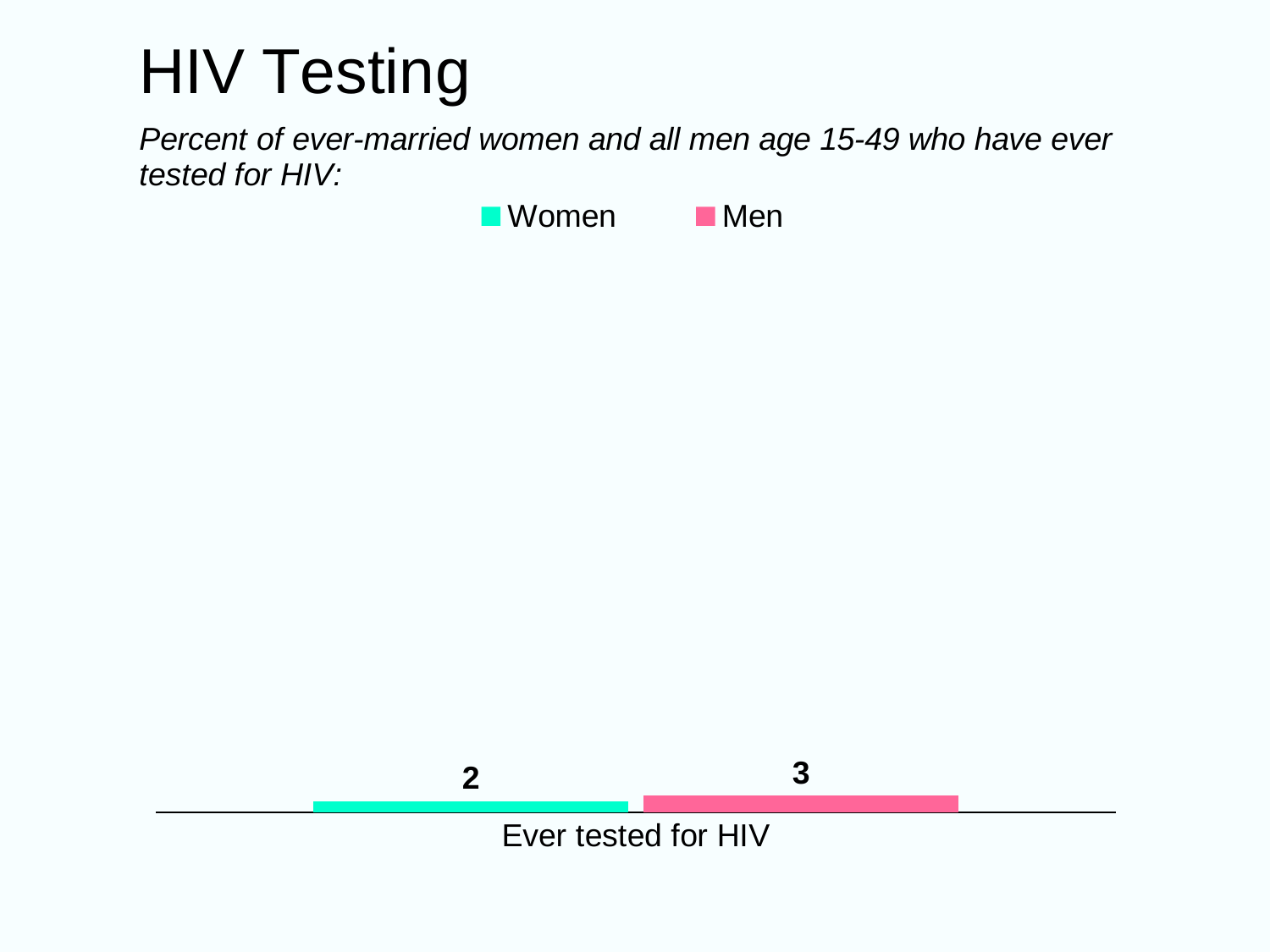

### Chart

| Category | Women | Men |
|---|---|---|
| Ever tested for HIV | 2.0 | 3.0 |